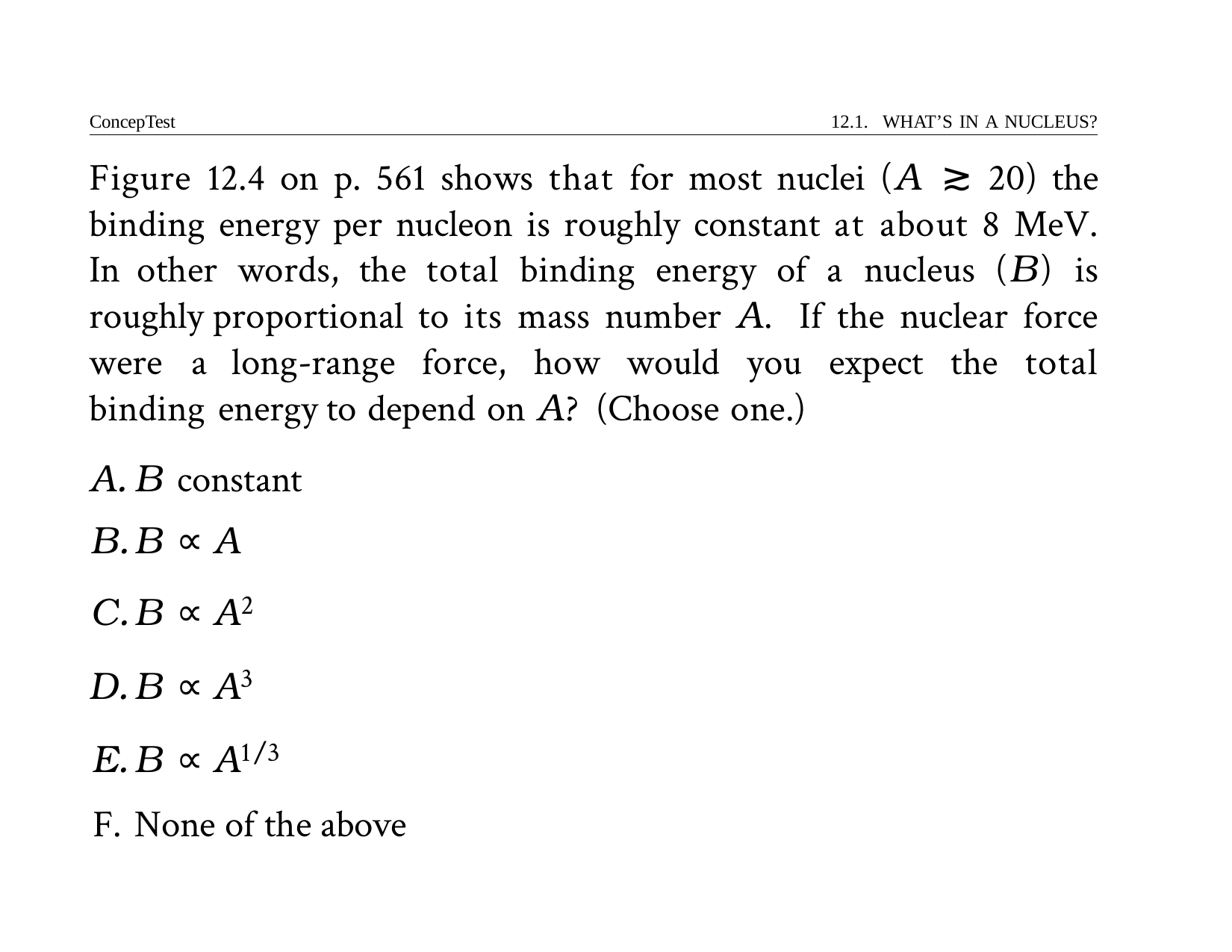

ConcepTest	12.1.  WHAT’S IN A NUCLEUS?
Figure 12.4 on p. 561 shows that for most nuclei (A ≳ 20) the binding energy per nucleon is roughly constant at about 8 MeV. In other words, the total binding energy of a nucleus (B) is roughly proportional to its mass number A.  If the nuclear force were a long-range force, how would you expect the total binding energy to depend on A? (Choose one.)
B constant
B ∝ A
B ∝ A2
B ∝ A3
B ∝ A1/3
None of the above